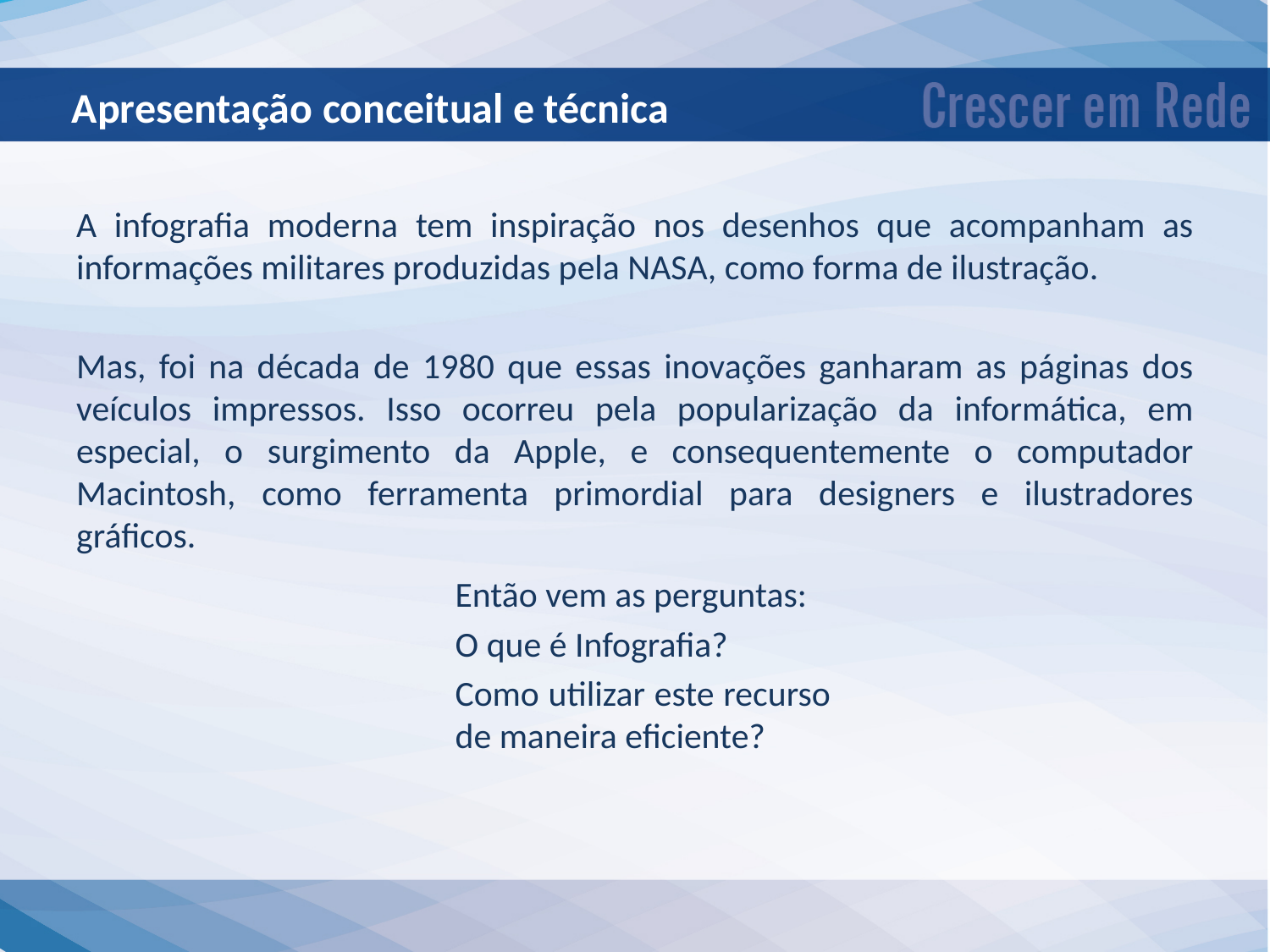

Apresentação conceitual e técnica
A infografia moderna tem inspiração nos desenhos que acompanham as informações militares produzidas pela NASA, como forma de ilustração.

Mas, foi na década de 1980 que essas inovações ganharam as páginas dos veículos impressos. Isso ocorreu pela popularização da informática, em especial, o surgimento da Apple, e consequentemente o computador Macintosh, como ferramenta primordial para designers e ilustradores gráficos.
Então vem as perguntas:
O que é Infografia?
Como utilizar este recurso de maneira eficiente?